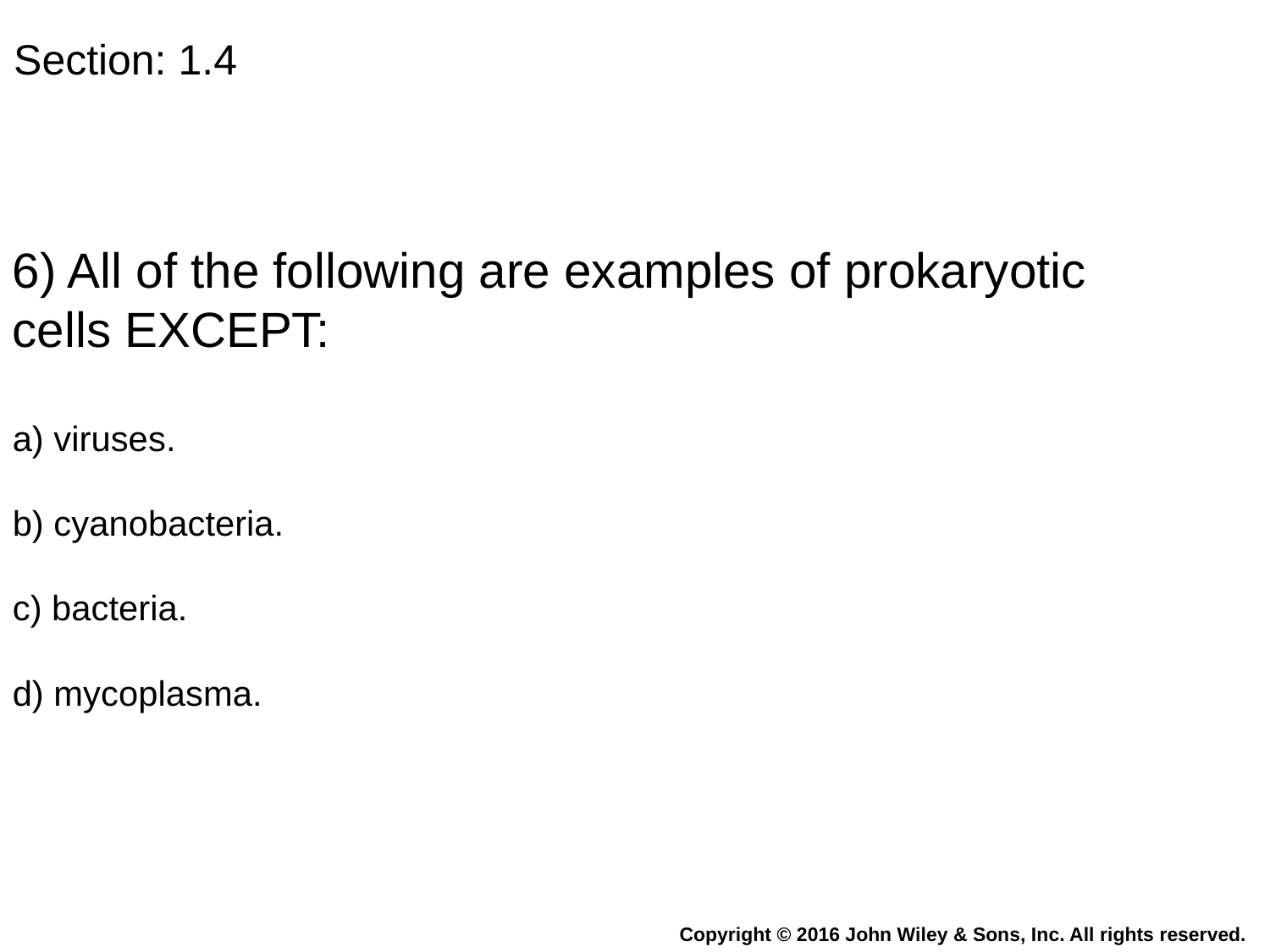

Section: 1.4

6) All of the following are examples of prokaryotic cells EXCEPT:

a) viruses.

b) cyanobacteria.

c) bacteria.

d) mycoplasma.
Copyright © 2016 John Wiley & Sons, Inc. All rights reserved.